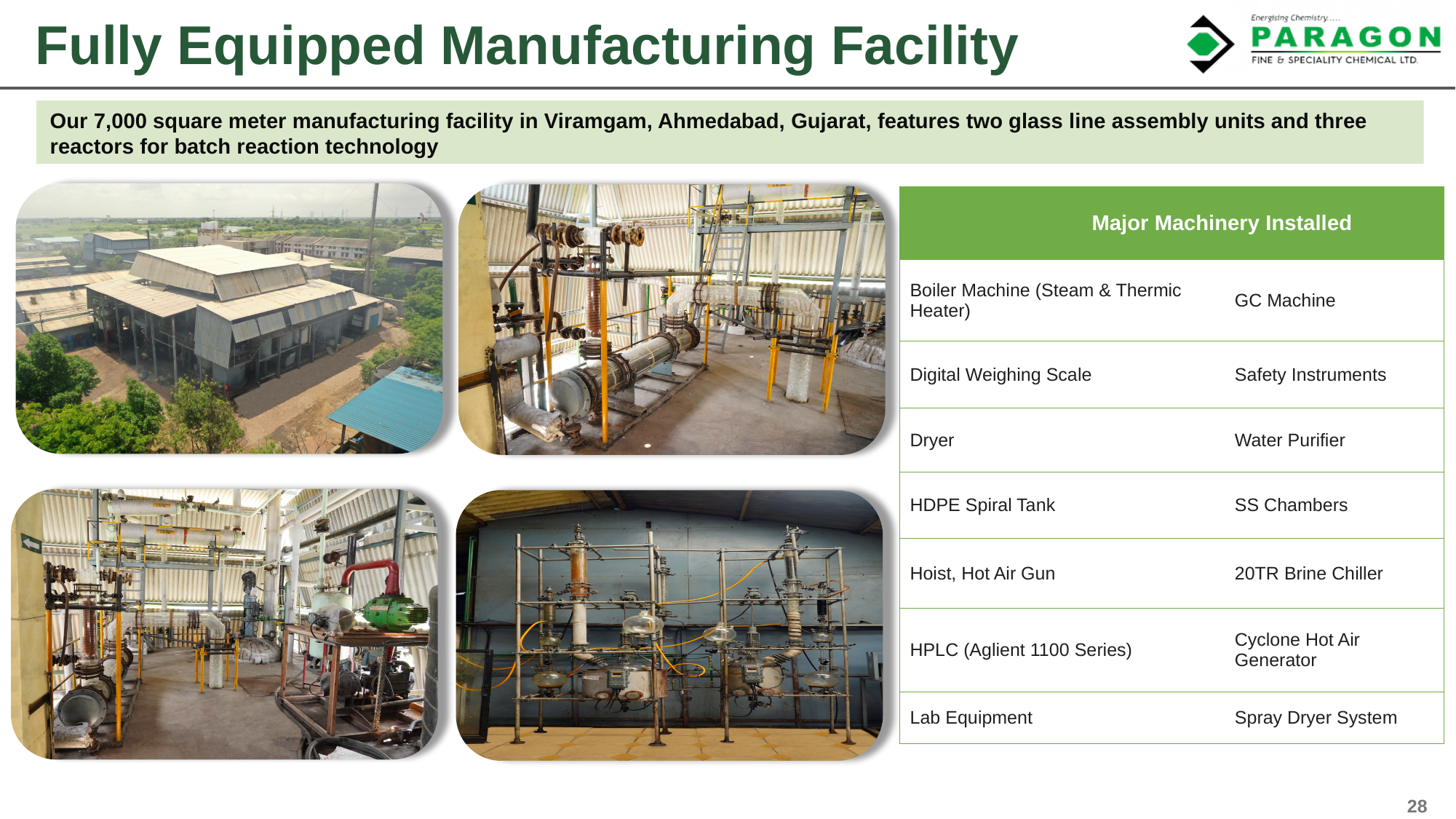

Fully Equipped Manufacturing Facility

Our 7,000 square meter manufacturing facility in Viramgam, Ahmedabad, Gujarat, features two glass line assembly units and three reactors for batch reaction technology

| Major Machinery Installed |  |
| --- | --- |
| Boiler Machine (Steam & Thermic Heater) | GC Machine |
| Digital Weighing Scale | Safety Instruments |
| Dryer | Water Purifier |
| HDPE Spiral Tank | SS Chambers |
| Hoist, Hot Air Gun | 20TR Brine Chiller |
| HPLC (Aglient 1100 Series) | Cyclone Hot Air Generator |
| Lab Equipment | Spray Dryer System |
28